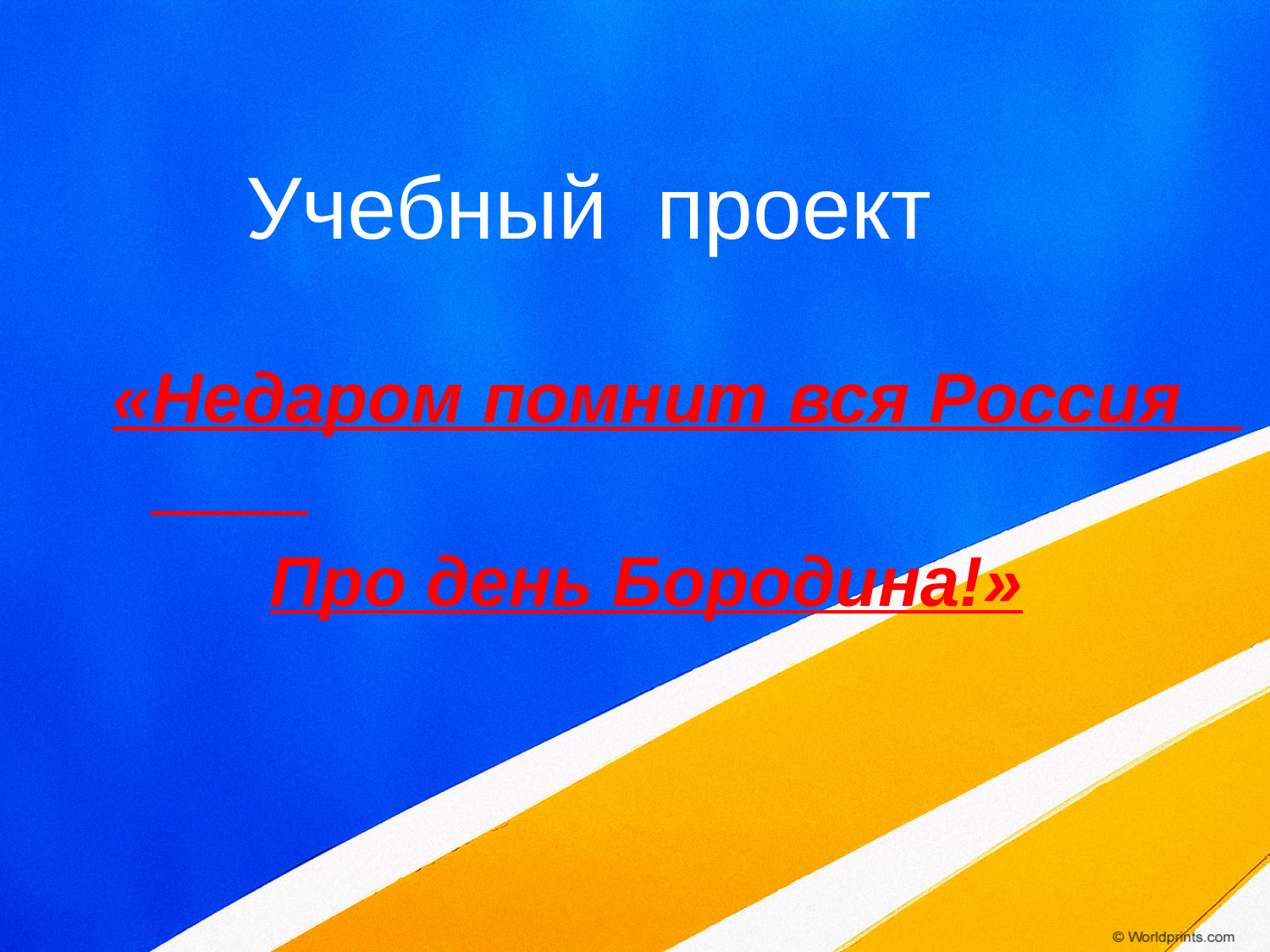

Учебный  проект
«Недаром помнит вся Россия
        Про день Бородина!»